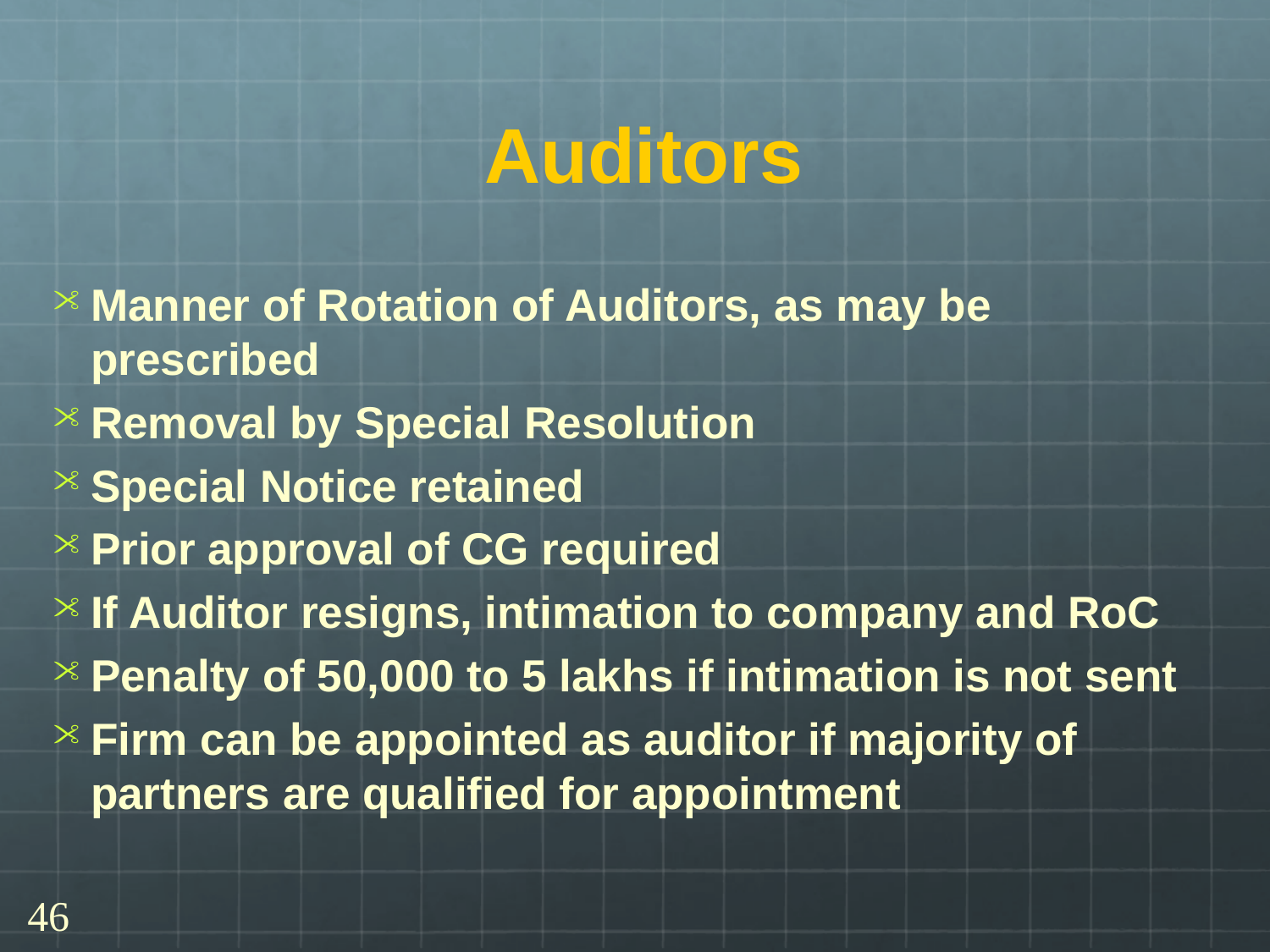

# Auditors
Manner of Rotation of Auditors, as may be prescribed
Removal by Special Resolution
Special Notice retained
Prior approval of CG required
If Auditor resigns, intimation to company and RoC
Penalty of 50,000 to 5 lakhs if intimation is not sent
Firm can be appointed as auditor if majority of partners are qualified for appointment
46